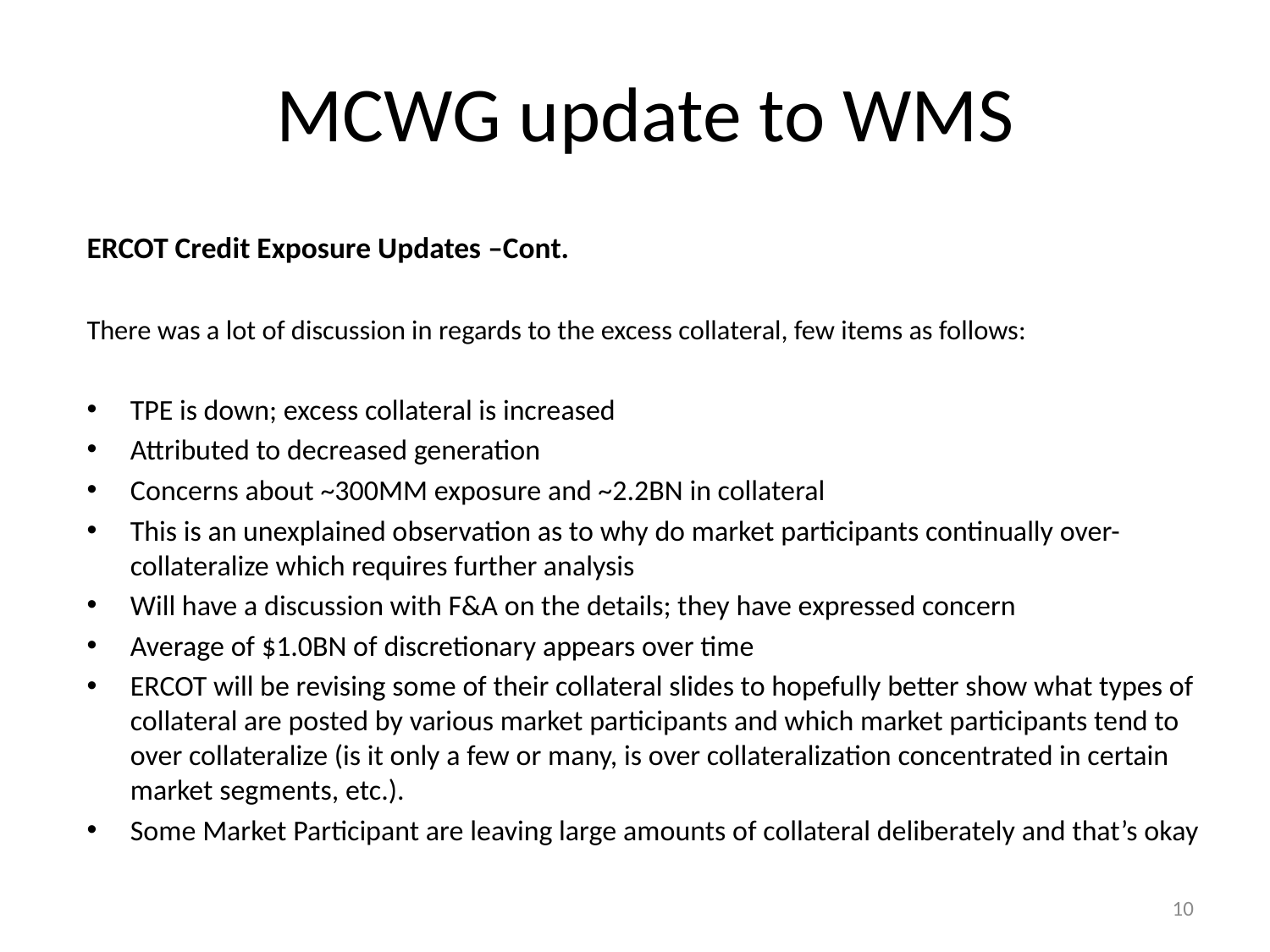

# MCWG update to WMS
ERCOT Credit Exposure Updates –Cont.

There was a lot of discussion in regards to the excess collateral, few items as follows:

TPE is down; excess collateral is increased
Attributed to decreased generation
Concerns about ~300MM exposure and ~2.2BN in collateral
This is an unexplained observation as to why do market participants continually over-collateralize which requires further analysis
Will have a discussion with F&A on the details; they have expressed concern
Average of $1.0BN of discretionary appears over time
ERCOT will be revising some of their collateral slides to hopefully better show what types of collateral are posted by various market participants and which market participants tend to over collateralize (is it only a few or many, is over collateralization concentrated in certain market segments, etc.).
Some Market Participant are leaving large amounts of collateral deliberately and that’s okay

10